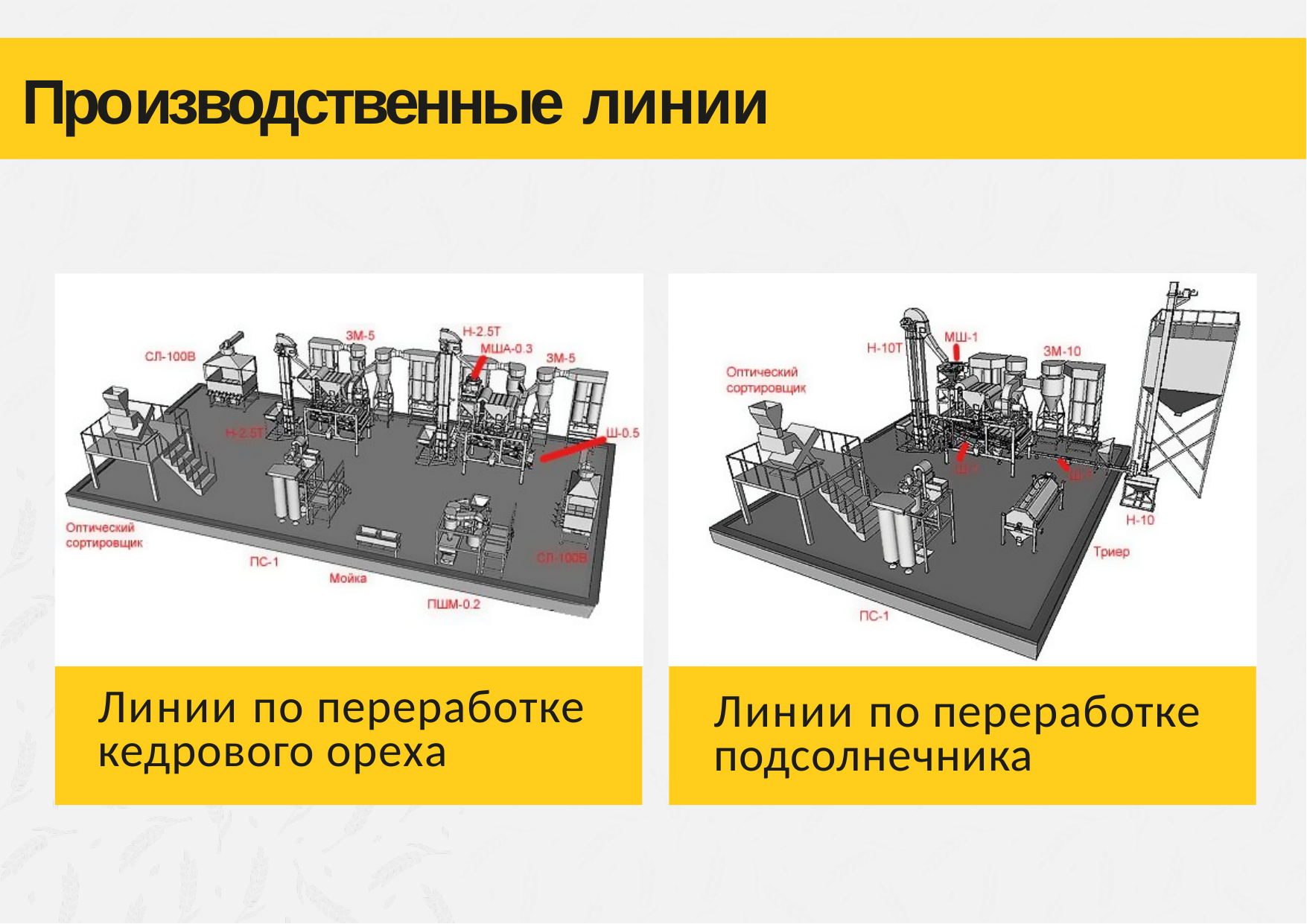

# Производственные линии

Линии по переработке
Линии по переработке
кедрового ореха
подсолнечника